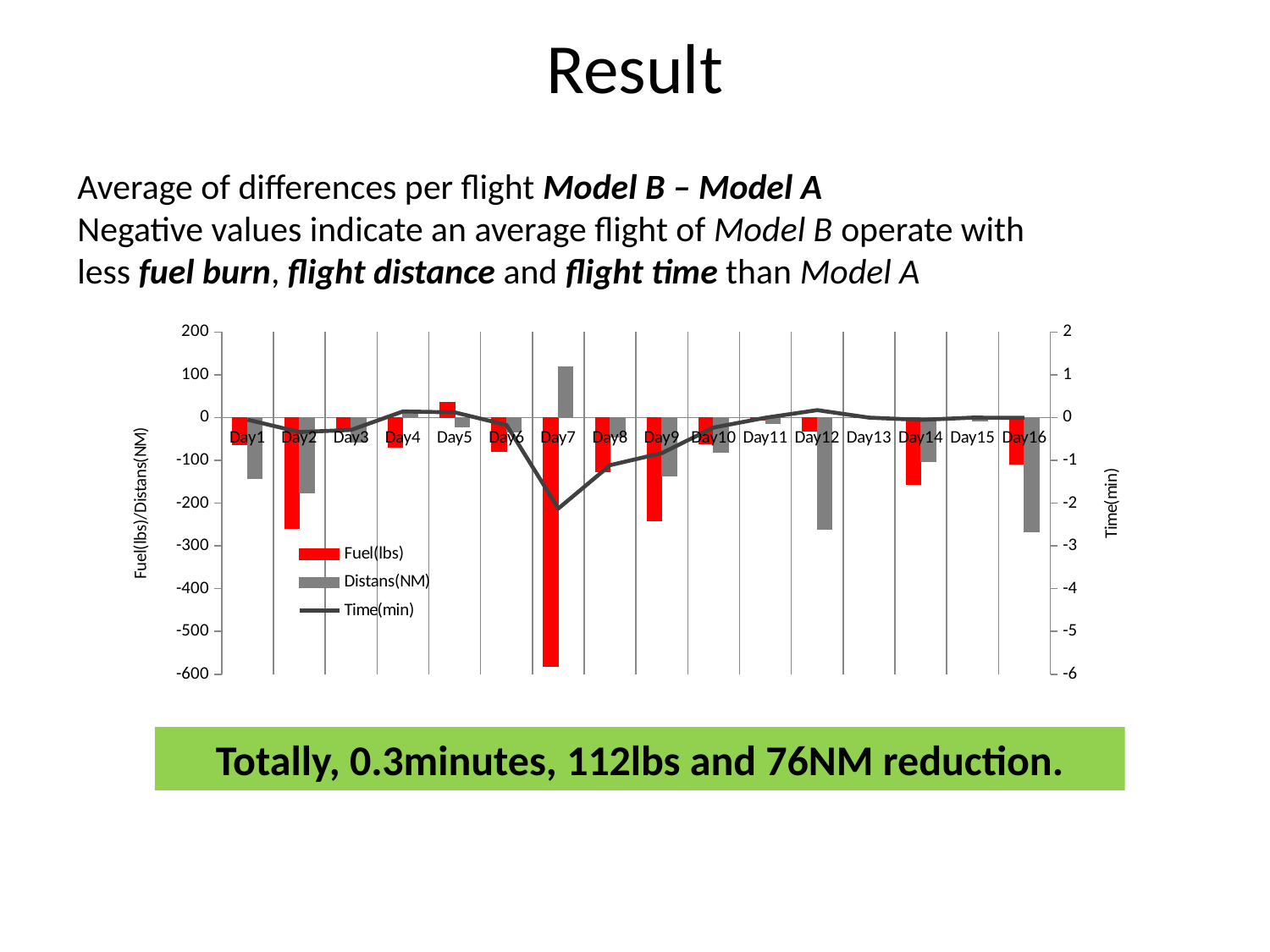

# Result
Average of differences per flight Model B – Model A
Negative values indicate an average flight of Model B operate with less fuel burn, flight distance and flight time than Model A

### Chart

| Category | Fuel(lbs) | Distans(NM) | Time(min) |
|---|---|---|---|
| Day1 | -63.189189189189186 | -142.48648648648648 | -0.04710702702702501 |
| Day2 | -259.81081081081084 | -176.6216216216216 | -0.33775027027026705 |
| Day3 | -30.594594594594593 | -56.567567567567565 | -0.2873986486486615 |
| Day4 | -69.83783783783784 | 11.378378378378379 | 0.14561108108106252 |
| Day5 | 35.13513513513514 | -20.91891891891892 | 0.12328567567568076 |
| Day6 | -79.51351351351352 | -33.027027027027025 | -0.17182810810810975 |
| Day7 | -581.8918918918919 | 119.08108108108108 | -2.125639729729734 |
| Day8 | -125.8108108108108 | -46.37837837837838 | -1.110374594594601 |
| Day9 | -241.32432432432432 | -136.8108108108108 | -0.8287608108108155 |
| Day10 | -61.729729729729726 | -81.67567567567568 | -0.2314700000000047 |
| Day11 | -5.108108108108108 | -14.108108108108109 | -0.0014608108108097588 |
| Day12 | -31.135135135135137 | -260.2432432432432 | 0.17566054054054495 |
| Day13 | 0.0 | 0.0 | 0.0 |
| Day14 | -155.6216216216216 | -102.4054054054054 | -0.05206216216215826 |
| Day15 | -4.486486486486487 | -7.1891891891891895 | 0.0002478378378389214 |
| Day16 | -109.56756756756756 | -267.86486486486484 | -0.0054594594594609466 |
Totally, 0.3minutes, 112lbs and 76NM reduction.